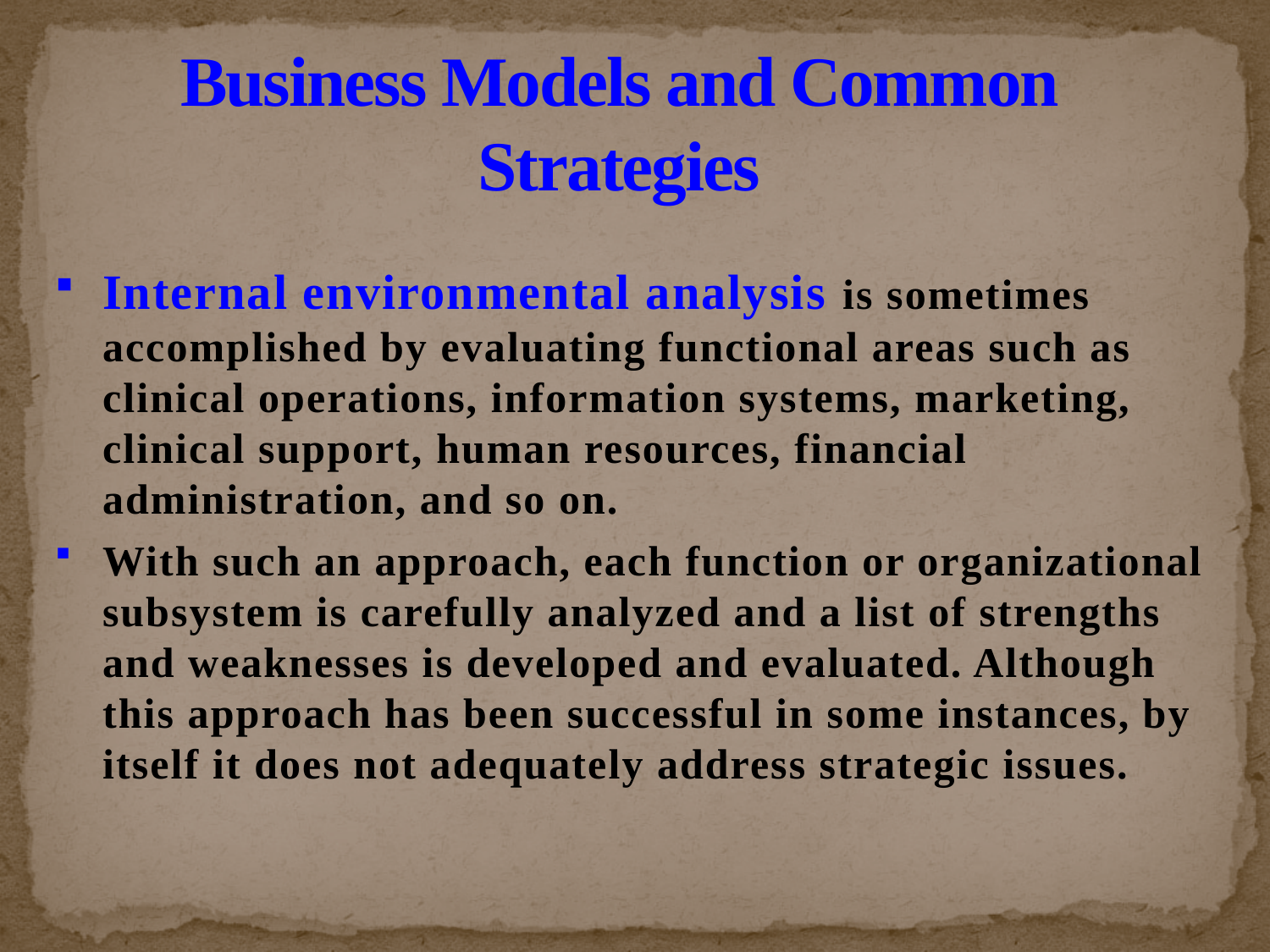

# Business Models and Common Strategies
Internal environmental analysis is sometimes accomplished by evaluating functional areas such as clinical operations, information systems, marketing, clinical support, human resources, financial administration, and so on.
With such an approach, each function or organizational subsystem is carefully analyzed and a list of strengths and weaknesses is developed and evaluated. Although this approach has been successful in some instances, by itself it does not adequately address strategic issues.